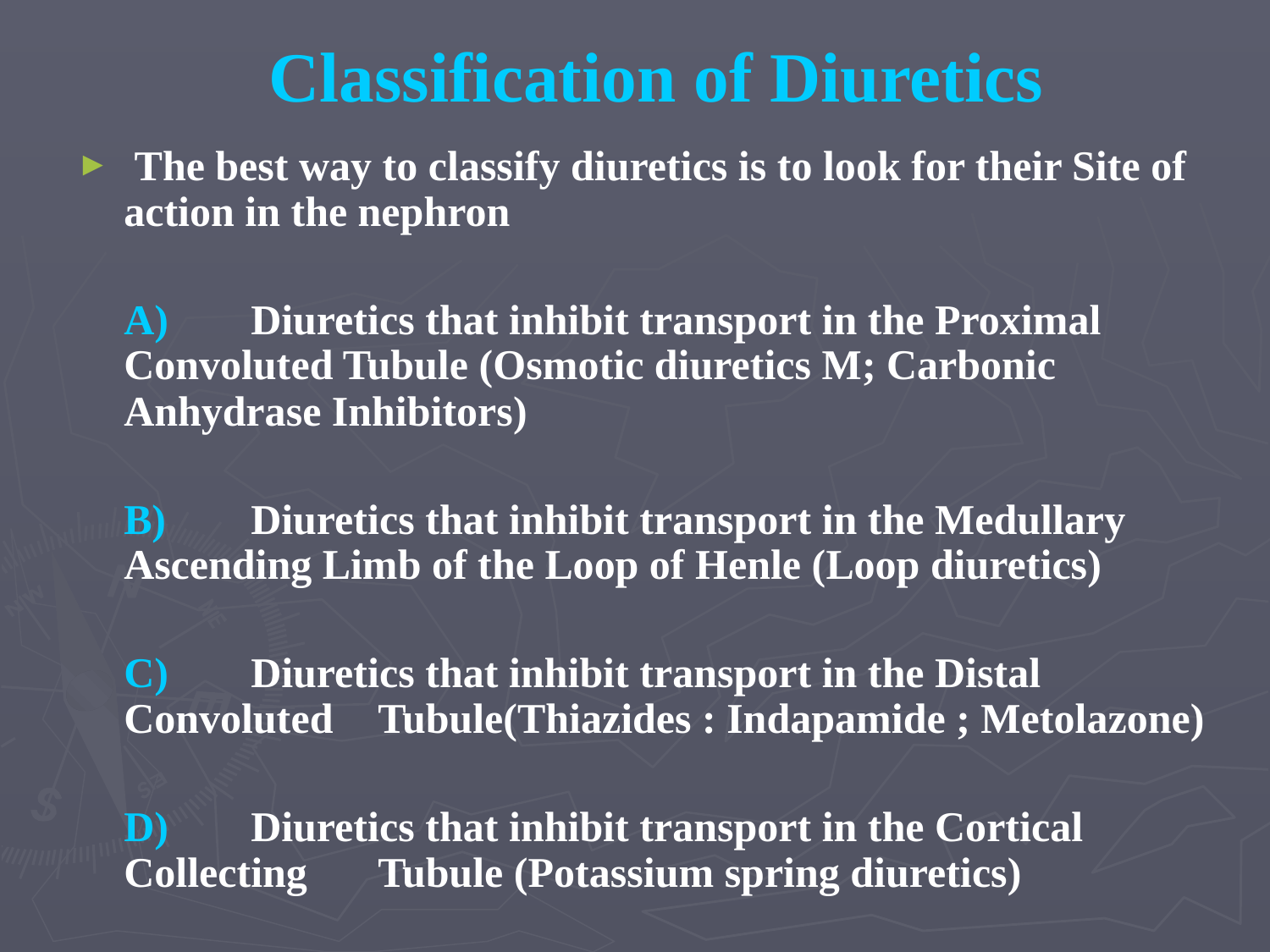

# Classification of Diuretics
 The best way to classify diuretics is to look for their Site of action in the nephron

	A)	Diuretics that inhibit transport in the Proximal 	Convoluted Tubule (Osmotic diuretics M; Carbonic 	Anhydrase Inhibitors)

	B)	Diuretics that inhibit transport in the Medullary 	Ascending Limb of the Loop of Henle (Loop diuretics)

	C)	Diuretics that inhibit transport in the Distal Convoluted 	Tubule(Thiazides : Indapamide ; Metolazone)

	D)	Diuretics that inhibit transport in the Cortical Collecting 	Tubule (Potassium spring diuretics)